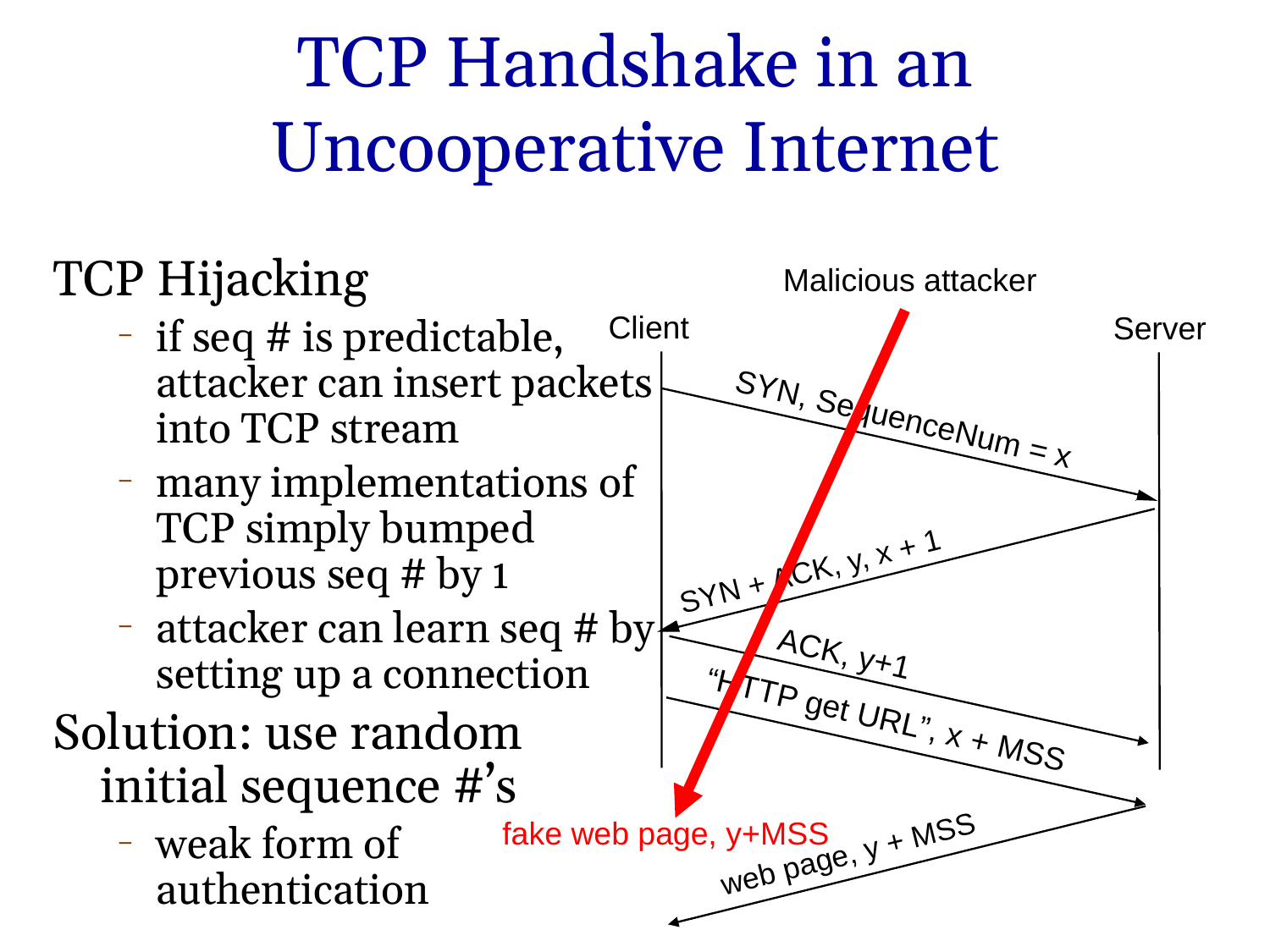

# TCP Handshake in an Uncooperative Internet
TCP Hijacking
if seq # is predictable, attacker can insert packets into TCP stream
many implementations of TCP simply bumped previous seq # by 1
attacker can learn seq # by setting up a connection
Solution: use random initial sequence #’s
weak form of authentication
Malicious attacker
Client
Server

SYN, SequenceNum =
x

SYN + ACK, y, x + 1

ACK, y+1

“HTTP get URL”, x + MSS

fake web page, y+MSS
web page, y + MSS